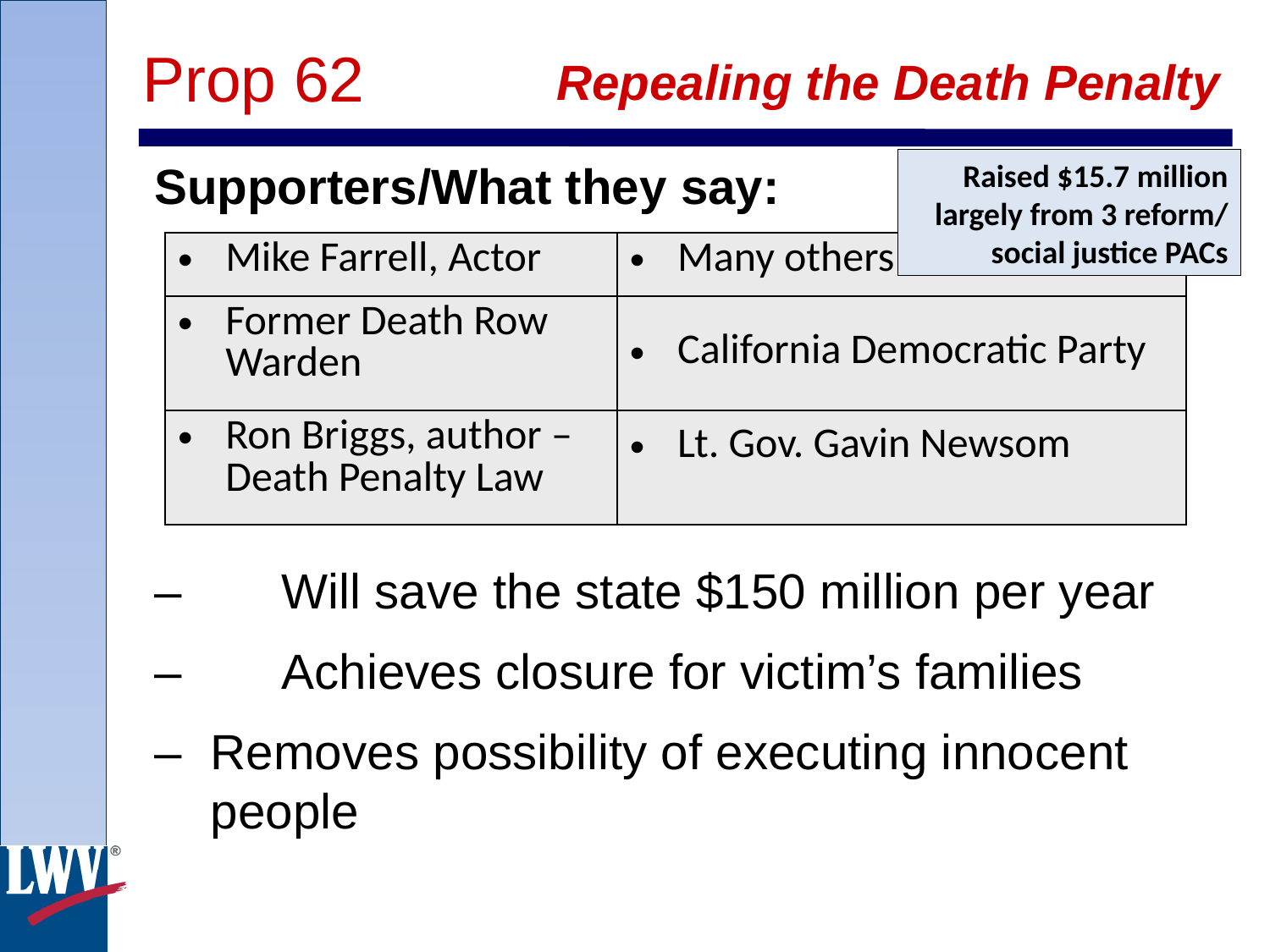

Prop 62
Repealing the Death Penalty
Supporters/What they say:

–	Will save the state $150 million per year
–	Achieves closure for victim’s families
–	Removes possibility of executing innocent people

Raised $15.7 million largely from 3 reform/ social justice PACs
| Mike Farrell, Actor | Many others |
| --- | --- |
| Former Death Row Warden | California Democratic Party |
| Ron Briggs, author – Death Penalty Law | Lt. Gov. Gavin Newsom |